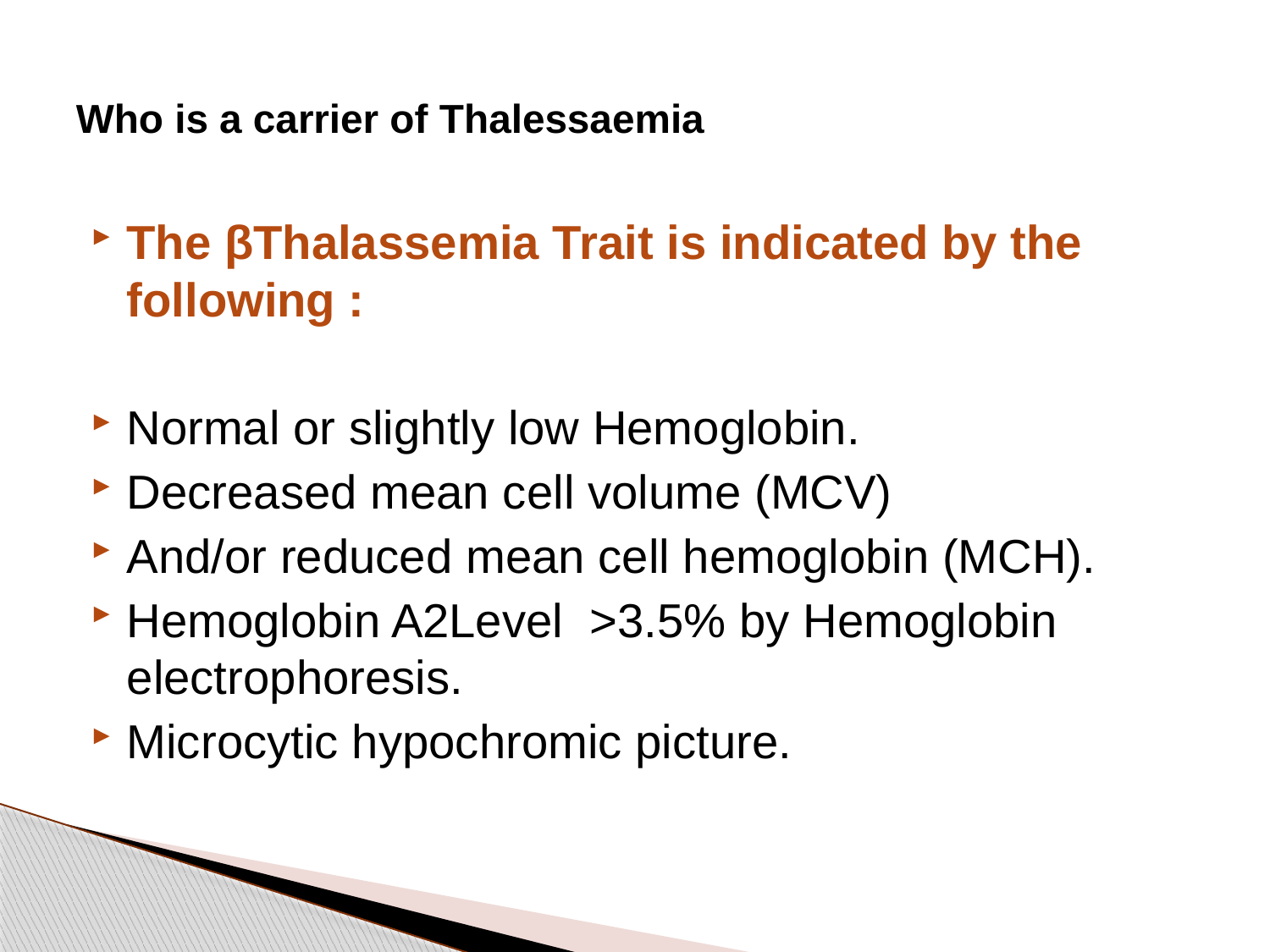

# Who is a carrier of Thalessaemia
The βThalassemia Trait is indicated by the following :

Normal or slightly low Hemoglobin.
Decreased mean cell volume (MCV)
And/or reduced mean cell hemoglobin (MCH).
Hemoglobin A2Level  >3.5% by Hemoglobin electrophoresis.
Microcytic hypochromic picture.